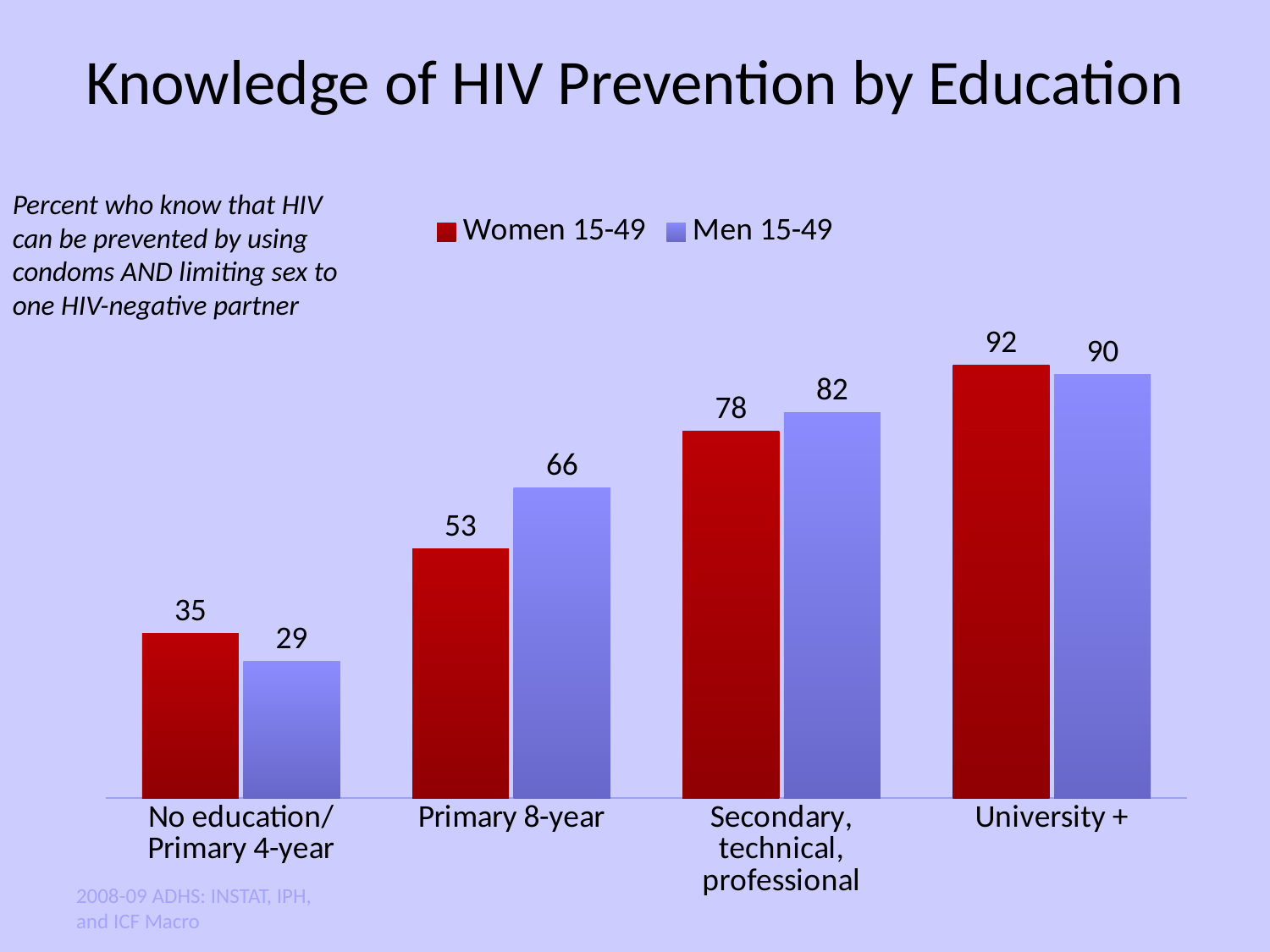

# Knowledge of HIV Prevention by Education
Percent who know that HIV can be prevented by using condoms AND limiting sex to one HIV-negative partner

### Chart

| Category | Women 15-49 | Men 15-49 |
|---|---|---|
| No education/ Primary 4-year | 35.0 | 29.0 |
| Primary 8-year | 53.0 | 66.0 |
| Secondary, technical, professional | 78.0 | 82.0 |
| University + | 92.0 | 90.0 |
2008-09 ADHS: INSTAT, IPH, and ICF Macro